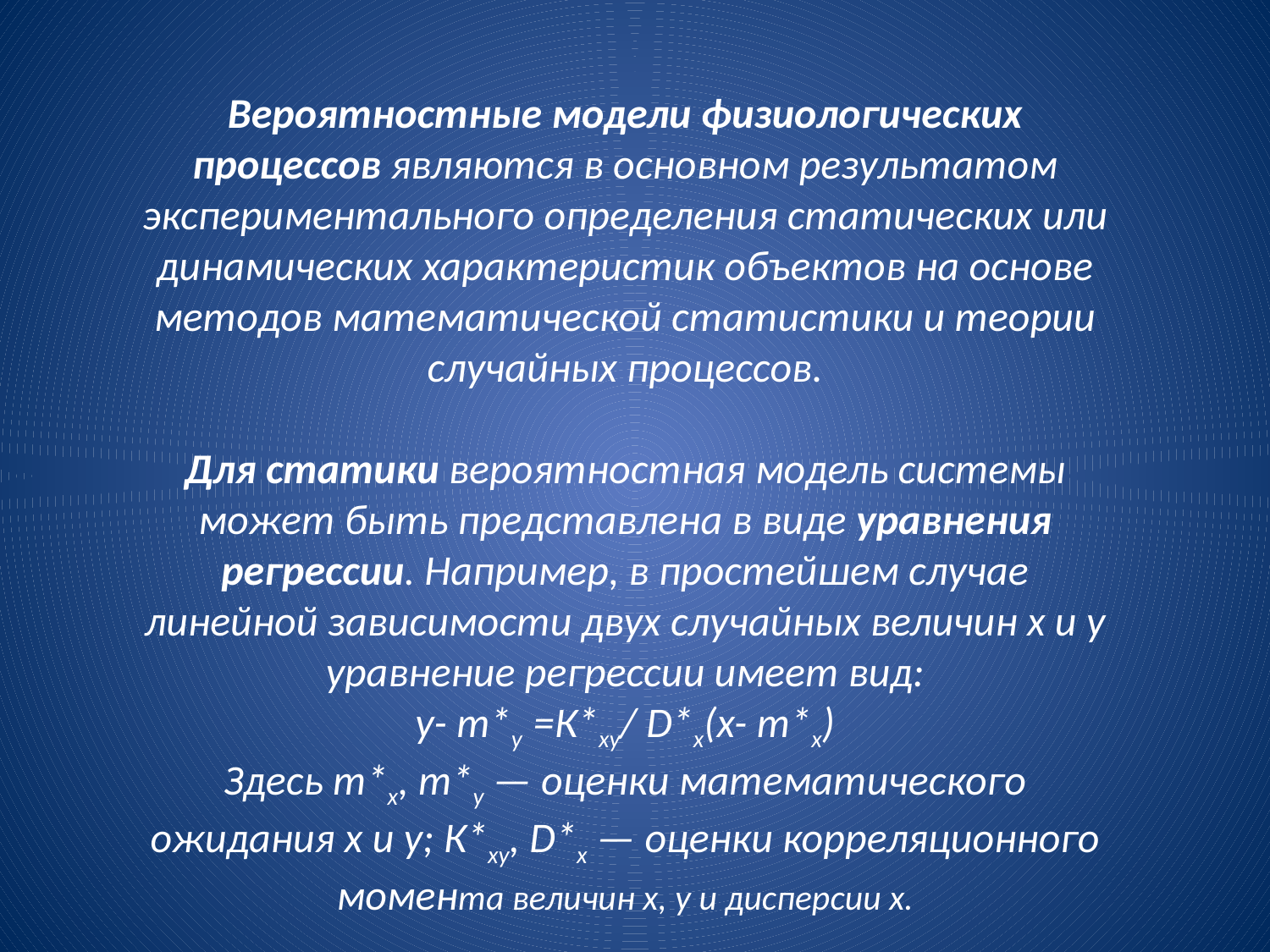

Вероятностные модели физиологических процессов являются в основном результатом экспериментального определения статических или динамических характеристик объектов на основе методов математической статистики и теории случайных процессов.

Для статики вероятностная модель системы может быть представлена в виде уравнения регрессии. Например, в простейшем случае линейной зависимости двух случайных величин х и у уравнение регрессии имеет вид:
y- т*у  =К*ху/ D*х(x- т*х)
Здесь т*х, т*у — оценки математического ожидания х и у; К*ху, D*х — оценки корреляционного момента величин х, у и дисперсии х.